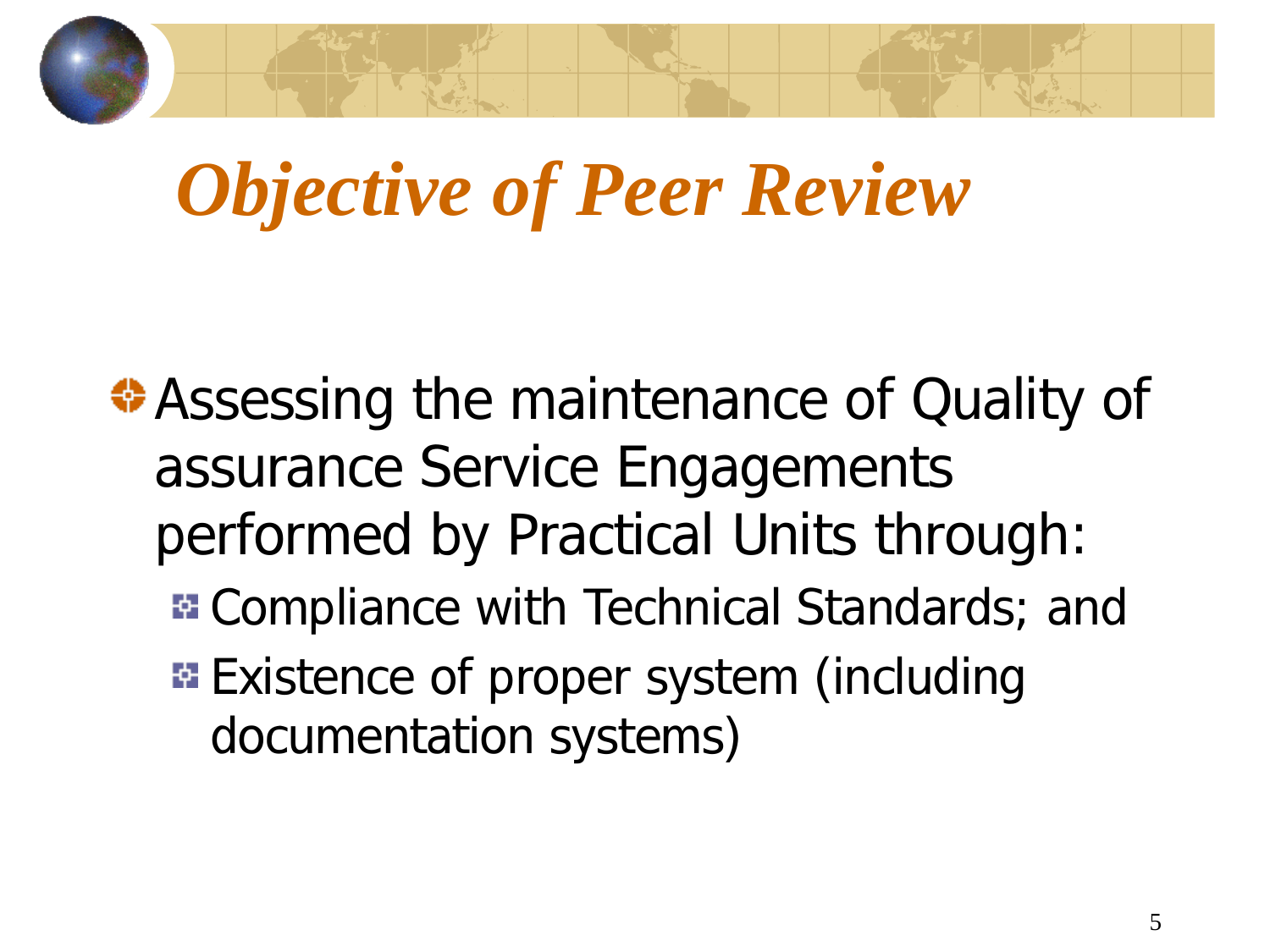

# Objective of Peer Review
Assessing the maintenance of Quality of assurance Service Engagements performed by Practical Units through:
Compliance with Technical Standards; and
Existence of proper system (including documentation systems)
5